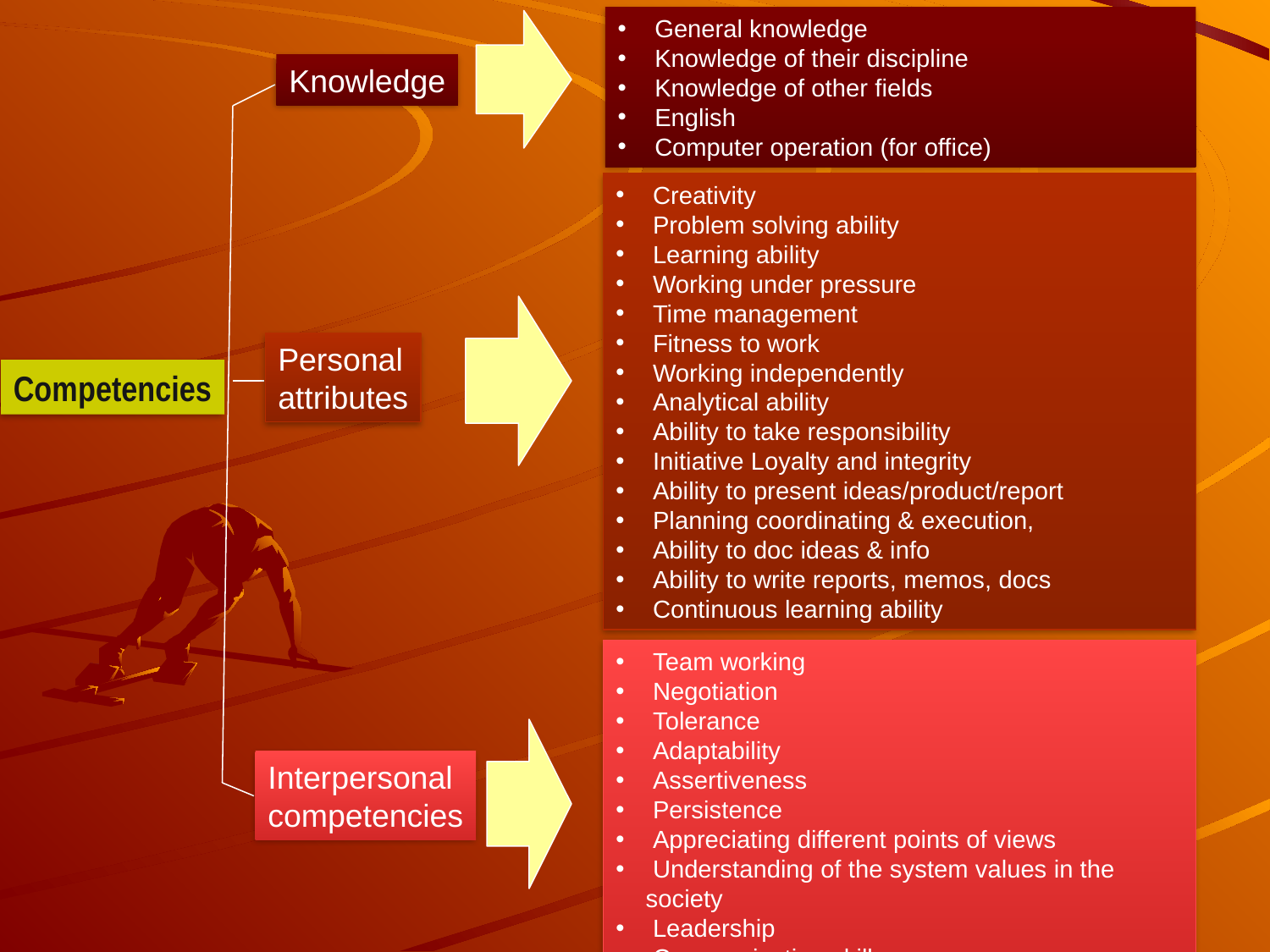

General knowledge
 Knowledge of their discipline
 Knowledge of other fields
 English
 Computer operation (for office)

Knowledge
 Creativity
 Problem solving ability
 Learning ability
 Working under pressure
 Time management
 Fitness to work
 Working independently
 Analytical ability
 Ability to take responsibility
 Initiative Loyalty and integrity
 Ability to present ideas/product/report
 Planning coordinating & execution,
 Ability to doc ideas & info
 Ability to write reports, memos, docs
 Continuous learning ability

Personal
attributes
Competencies
 Team working
 Negotiation
 Tolerance
 Adaptability
 Assertiveness
 Persistence
 Appreciating different points of views
 Understanding of the system values in the society
 Leadership
 Communication skills

Interpersonal
competencies